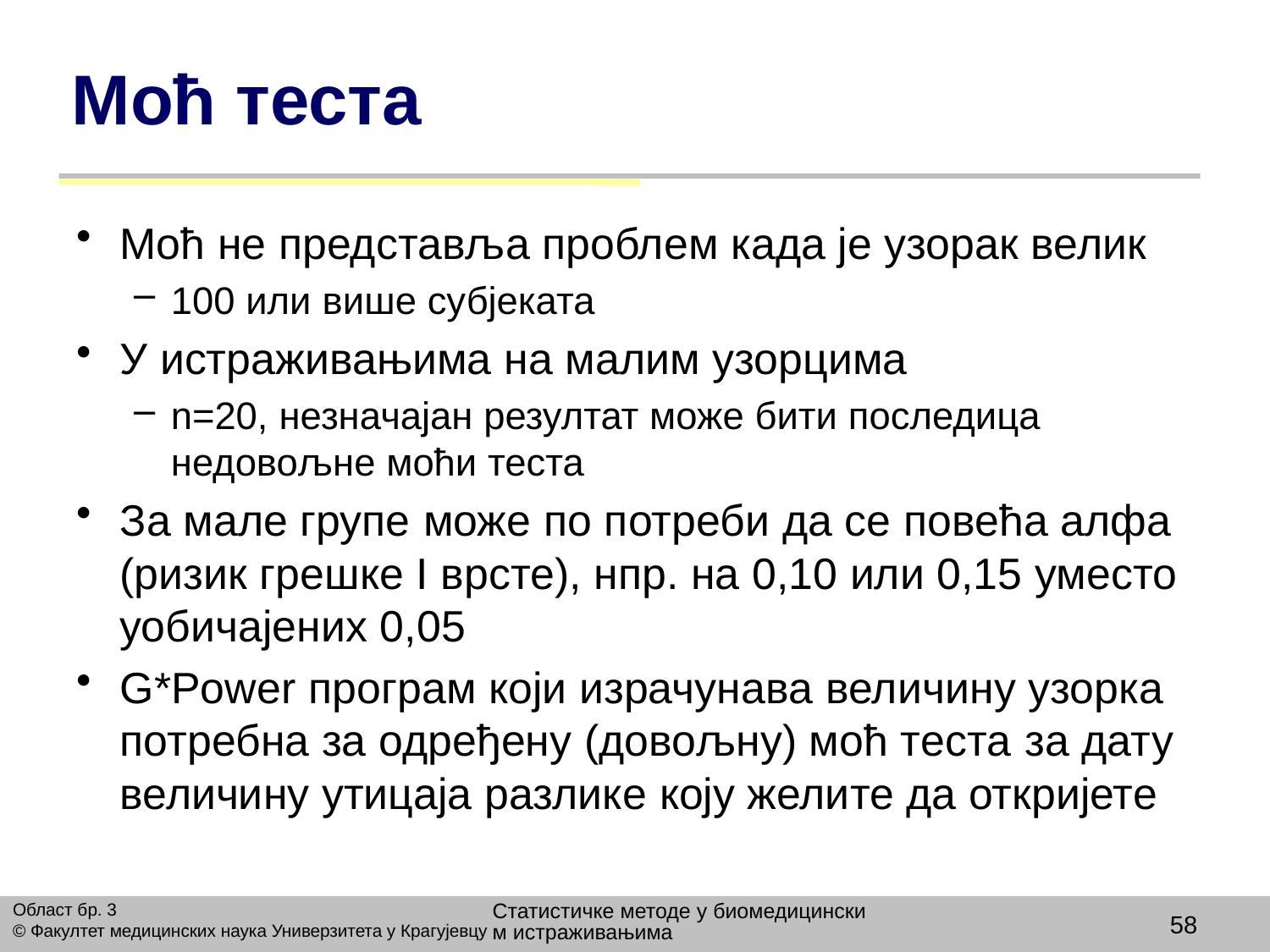

# Моћ теста
Моћ не представља проблем када је узорак велик
100 или више субјеката
У истраживањима на малим узорцима
n=20, незначајан резултат може бити последица недовољне моћи теста
За мале групе може по потреби да се повећа алфа (ризик грешке I врсте), нпр. на 0,10 или 0,15 уместо уобичајених 0,05
G*Power програм који израчунава величину узорка потребна за одређену (довољну) моћ теста за дату величину утицаја разлике коју желите да откријете

Статистичке методе у биомедицинским истраживањима
Област бр. 3
© Факултет медицинских наука Универзитета у Крагујевцу
58